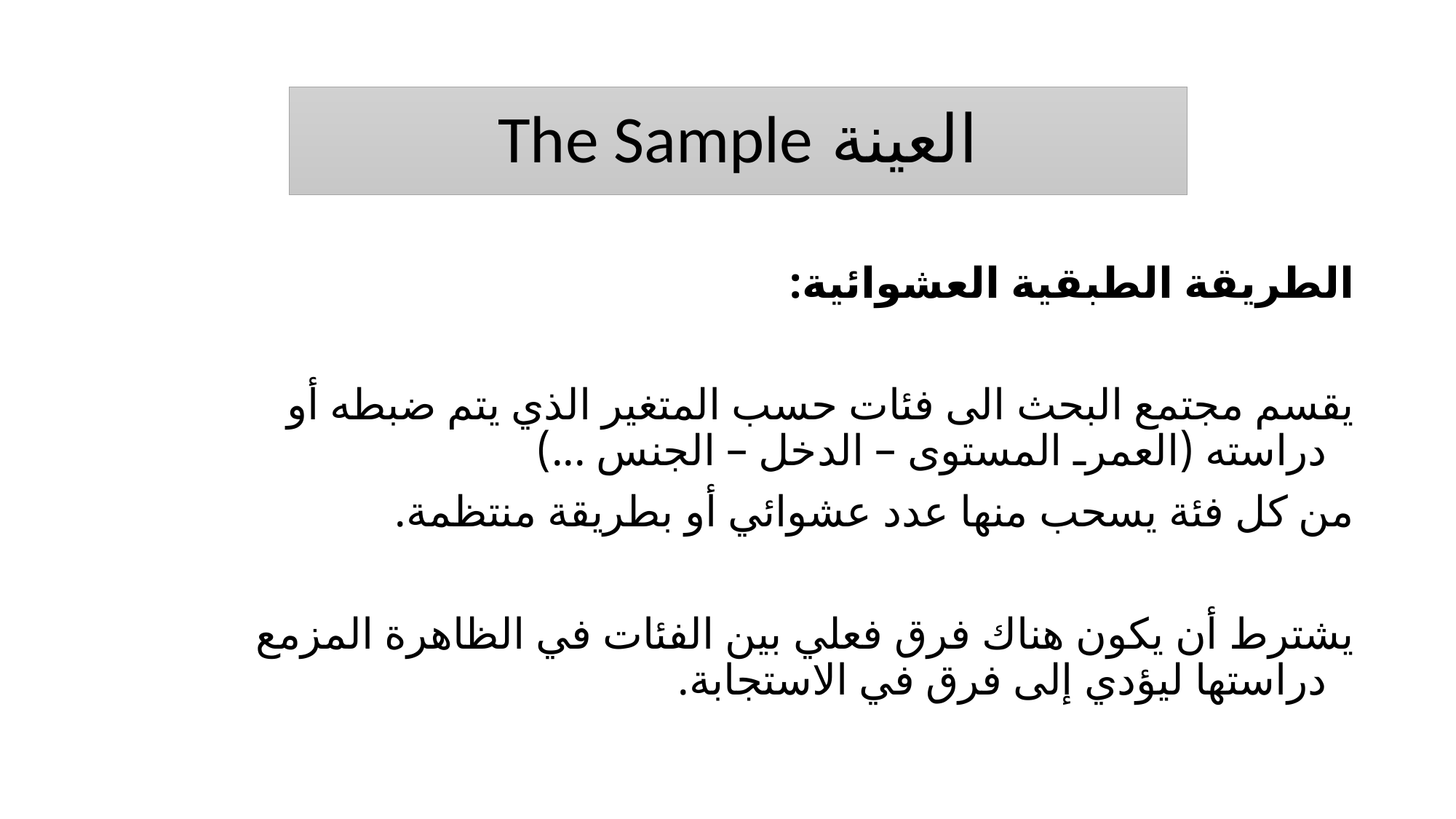

# العينة The Sample
الطريقة الطبقية العشوائية:

يقسم مجتمع البحث الى فئات حسب المتغير الذي يتم ضبطه أو دراسته (العمرـ المستوى – الدخل – الجنس ...)
من كل فئة يسحب منها عدد عشوائي أو بطريقة منتظمة.

يشترط أن يكون هناك فرق فعلي بين الفئات في الظاهرة المزمع دراستها ليؤدي إلى فرق في الاستجابة.